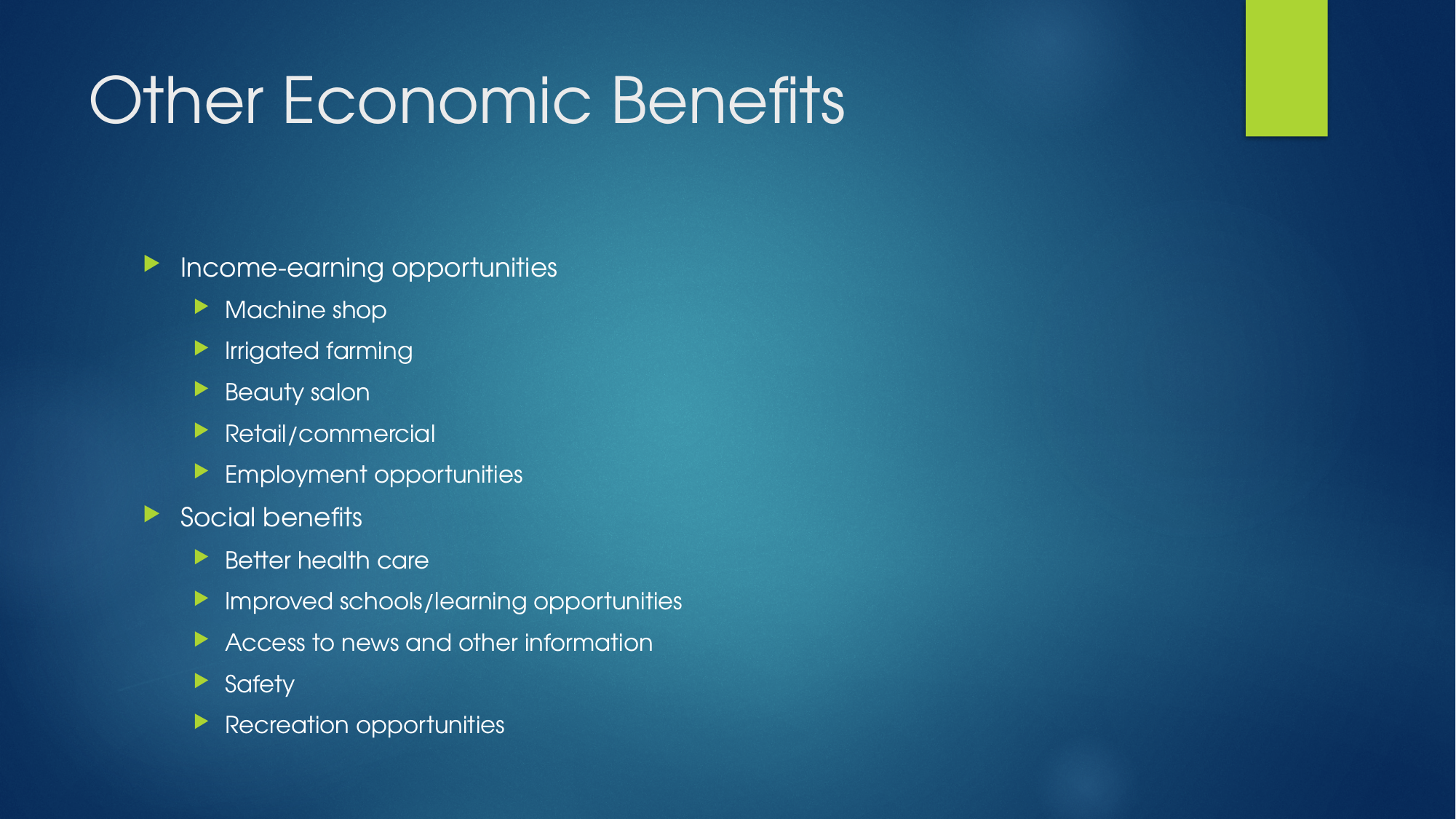

# Other Economic Benefits
Income-earning opportunities
Machine shop
Irrigated farming
Beauty salon
Retail/commercial
Employment opportunities
Social benefits
Better health care
Improved schools/learning opportunities
Access to news and other information
Safety
Recreation opportunities